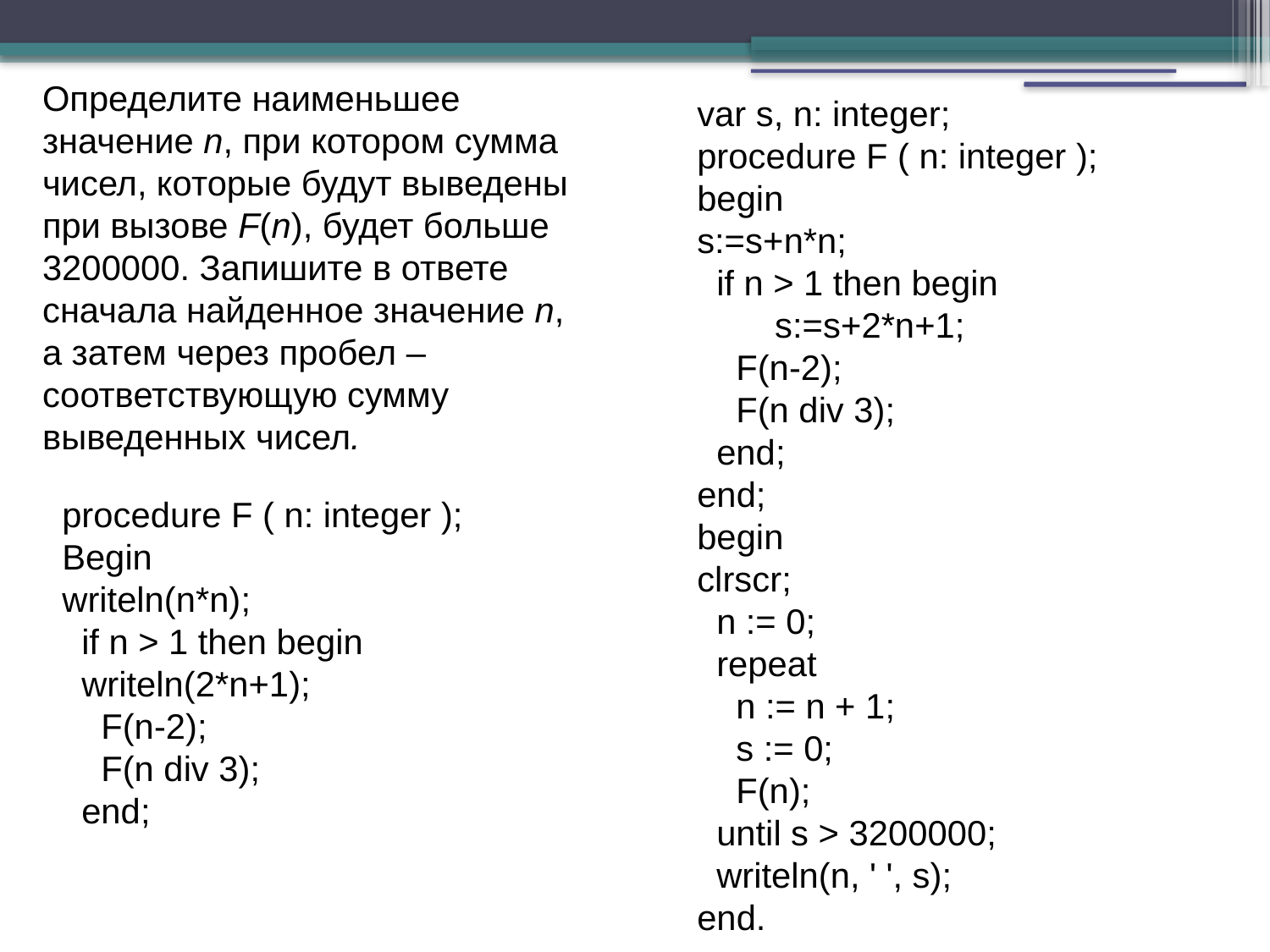

Определите наименьшее значение n, при котором сумма чисел, которые будут выведены при вызове F(n), будет больше 3200000. Запишите в ответе сначала найденное значение n, а затем через пробел – соответствующую сумму выведенных чисел.
var s, n: integer;
procedure F ( n: integer );
begin
s:=s+n*n;
  if n > 1 then begin
        s:=s+2*n+1;
    F(n-2);
    F(n div 3);
  end;
end;
begin
clrscr;
  n := 0;
  repeat
    n := n + 1;
    s := 0;
    F(n);
  until s > 3200000;
  writeln(n, ' ', s);
end.
procedure F ( n: integer );
Begin
writeln(n*n);
  if n > 1 then begin
  writeln(2*n+1);
    F(n-2);
    F(n div 3);
  end;